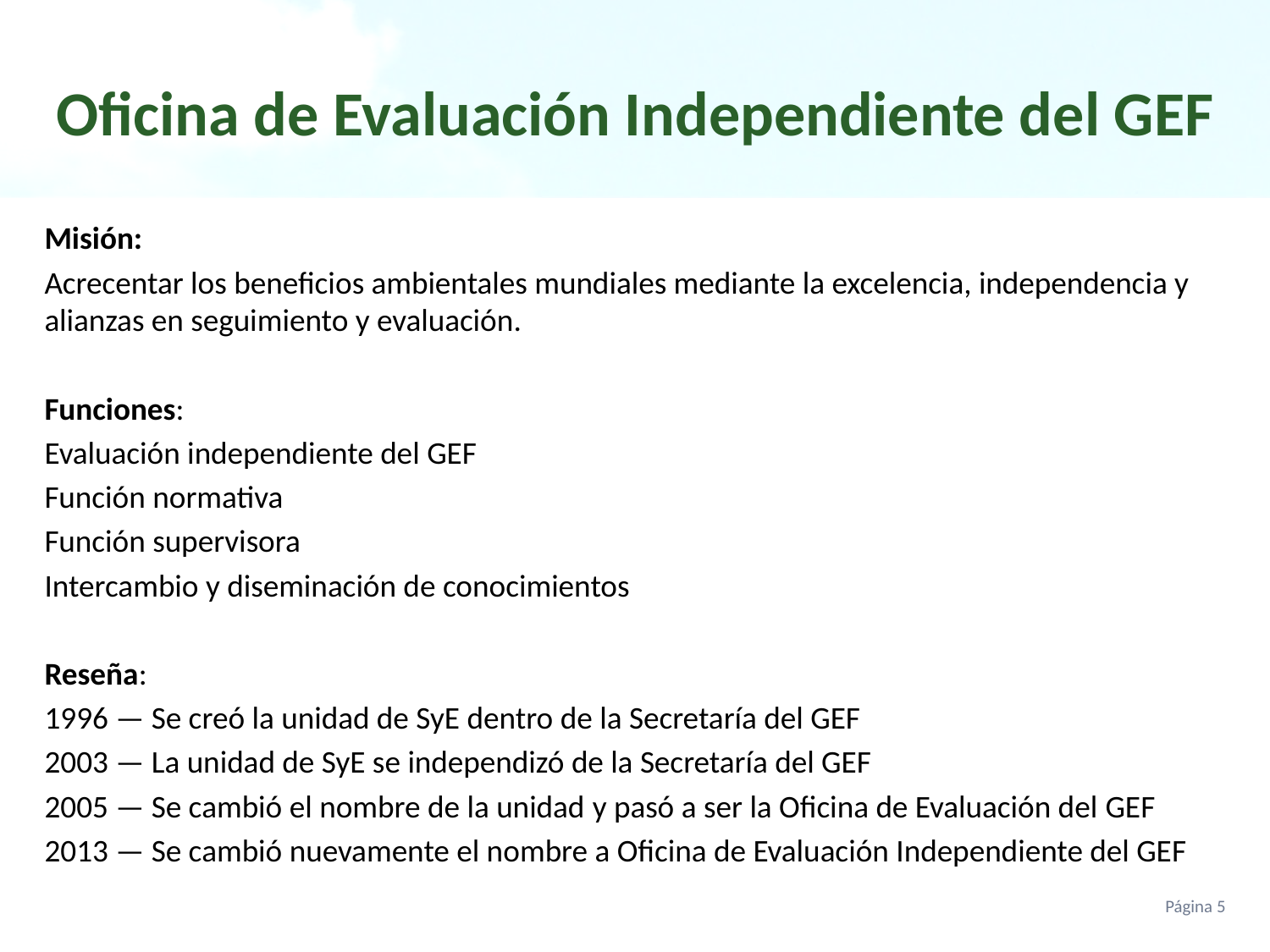

# Oficina de Evaluación Independiente del GEF
Misión:
Acrecentar los beneficios ambientales mundiales mediante la excelencia, independencia y alianzas en seguimiento y evaluación.

Funciones:
Evaluación independiente del GEF
Función normativa
Función supervisora
Intercambio y diseminación de conocimientos

Reseña:
1996 — Se creó la unidad de SyE dentro de la Secretaría del GEF
2003 — La unidad de SyE se independizó de la Secretaría del GEF
2005 — Se cambió el nombre de la unidad y pasó a ser la Oficina de Evaluación del GEF
2013 — Se cambió nuevamente el nombre a Oficina de Evaluación Independiente del GEF